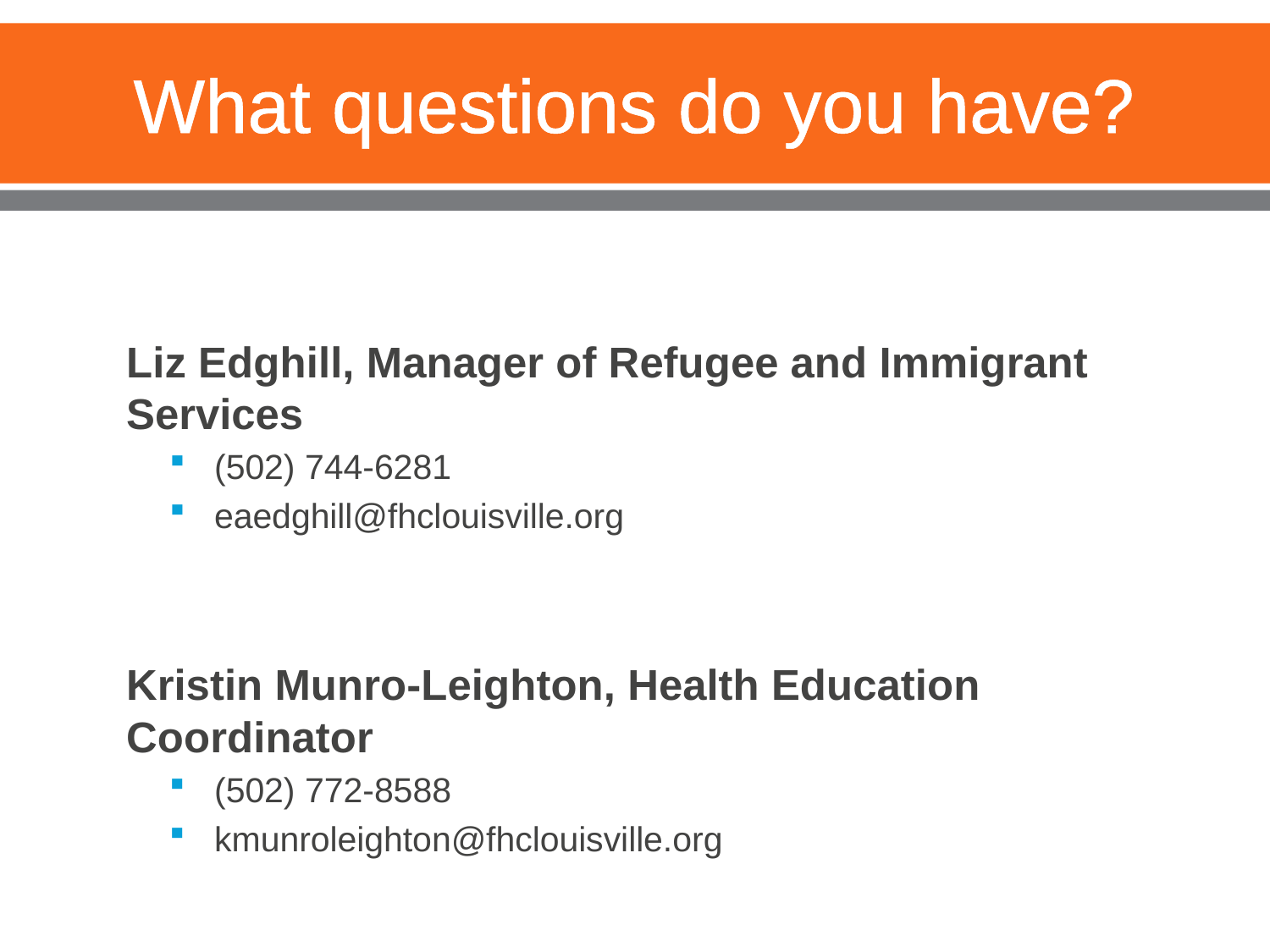

# What questions do you have?
Liz Edghill, Manager of Refugee and Immigrant Services
(502) 744-6281
eaedghill@fhclouisville.org

Kristin Munro-Leighton, Health Education Coordinator
(502) 772-8588
kmunroleighton@fhclouisville.org